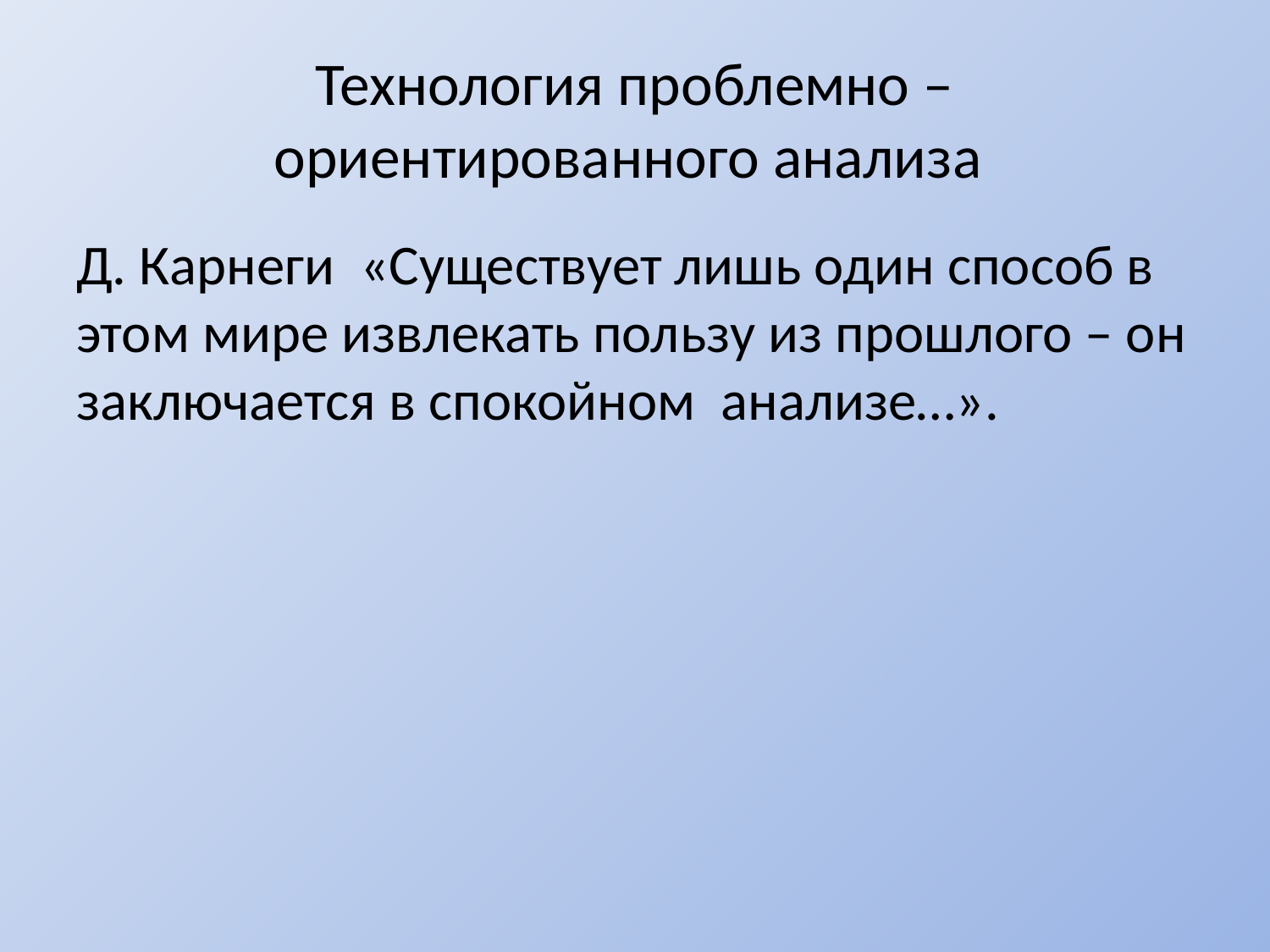

# Технология проблемно –ориентированного анализа
Д. Карнеги  «Существует лишь один способ в этом мире извлекать пользу из прошлого – он заключается в спокойном  анализе…».